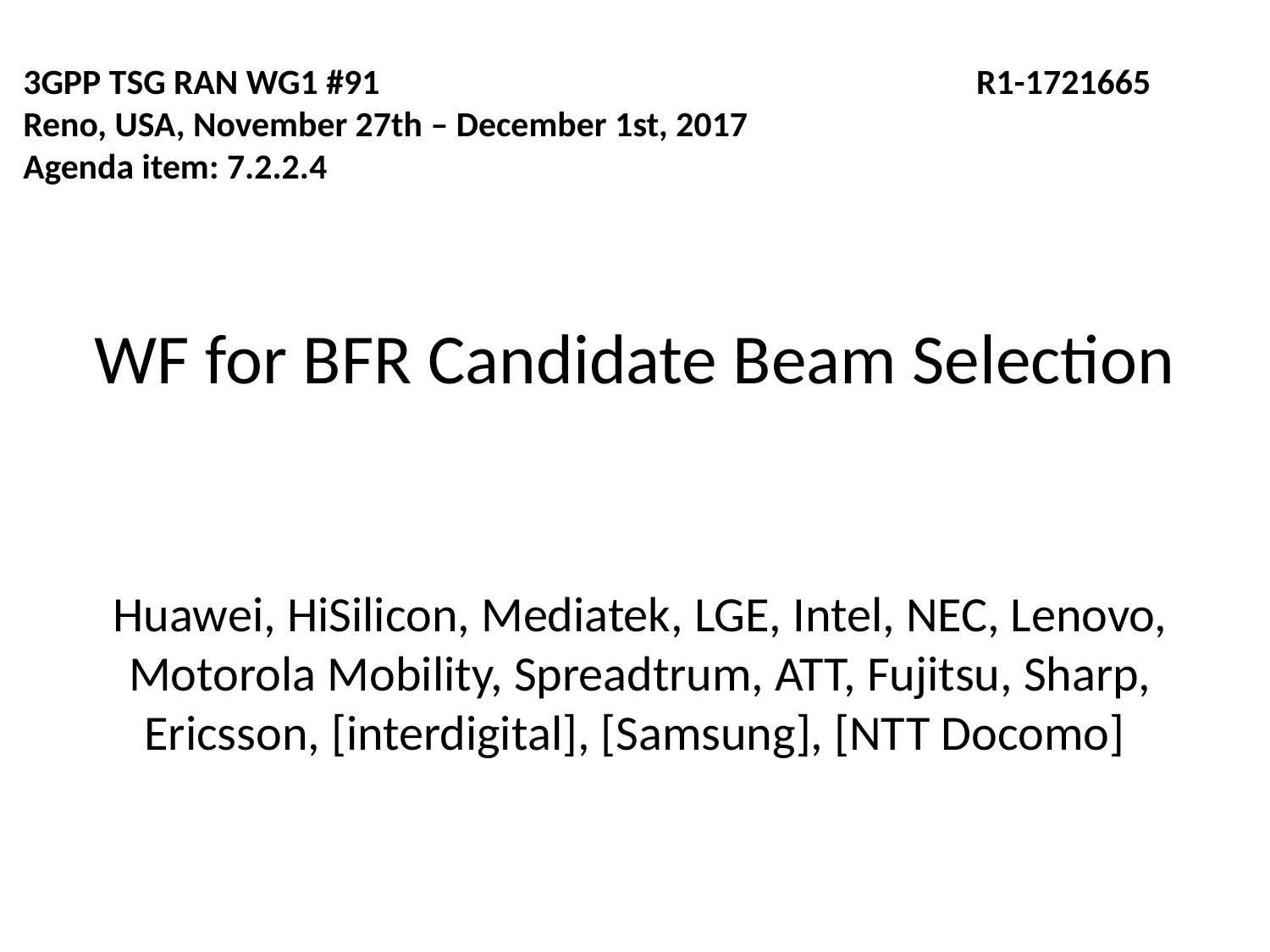

3GPP TSG RAN WG1 #91		                	    	        R1-1721665
Reno, USA, November 27th – December 1st, 2017
Agenda item: 7.2.2.4
WF for BFR Candidate Beam Selection
Huawei, HiSilicon, Mediatek, LGE, Intel, NEC, Lenovo, Motorola Mobility, Spreadtrum, ATT, Fujitsu, Sharp, Ericsson, [interdigital], [Samsung], [NTT Docomo]